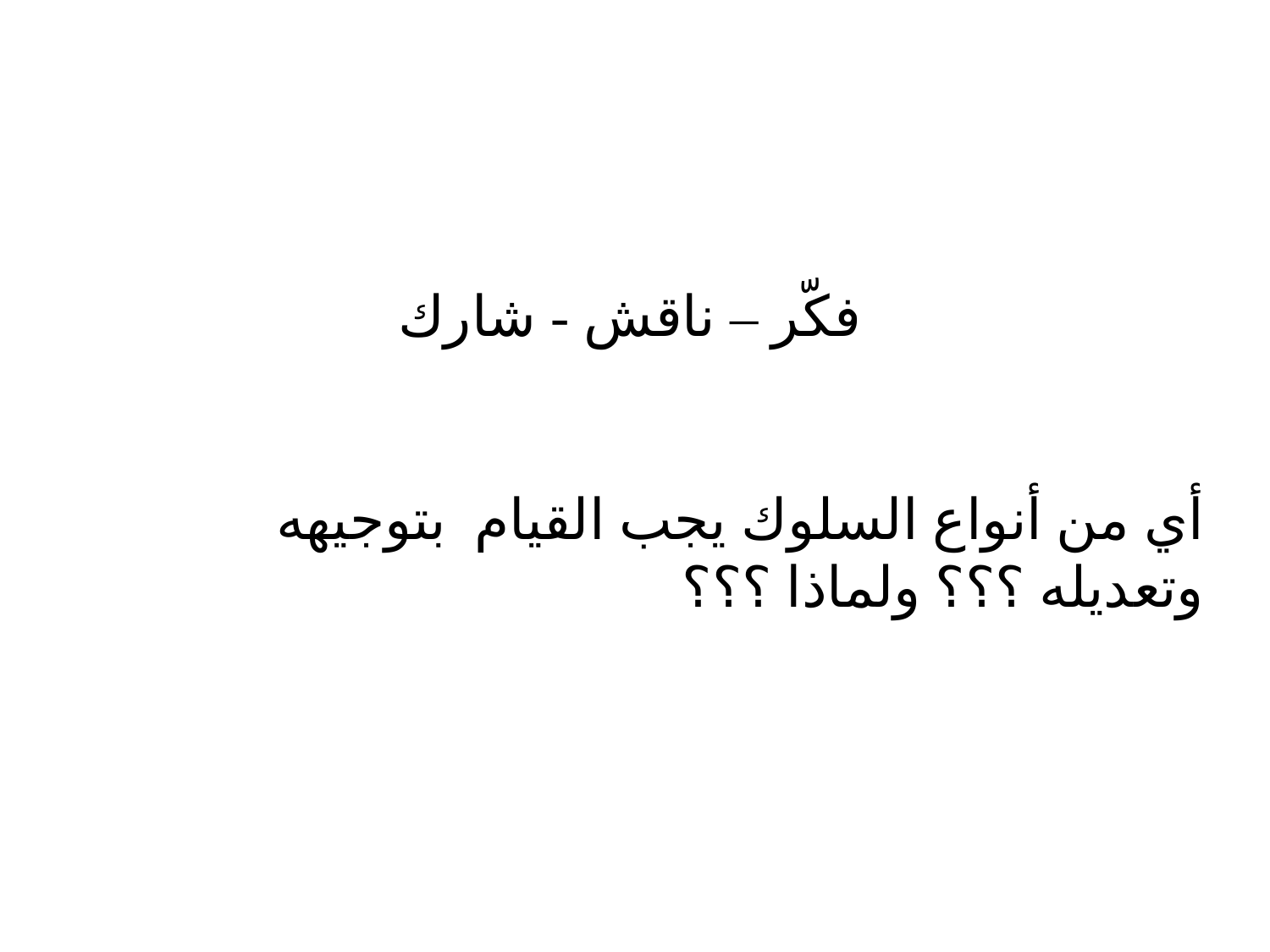

فكّر – ناقش - شارك

أي من أنواع السلوك يجب القيام  بتوجيهه وتعديله ؟؟؟ ولماذا ؟؟؟